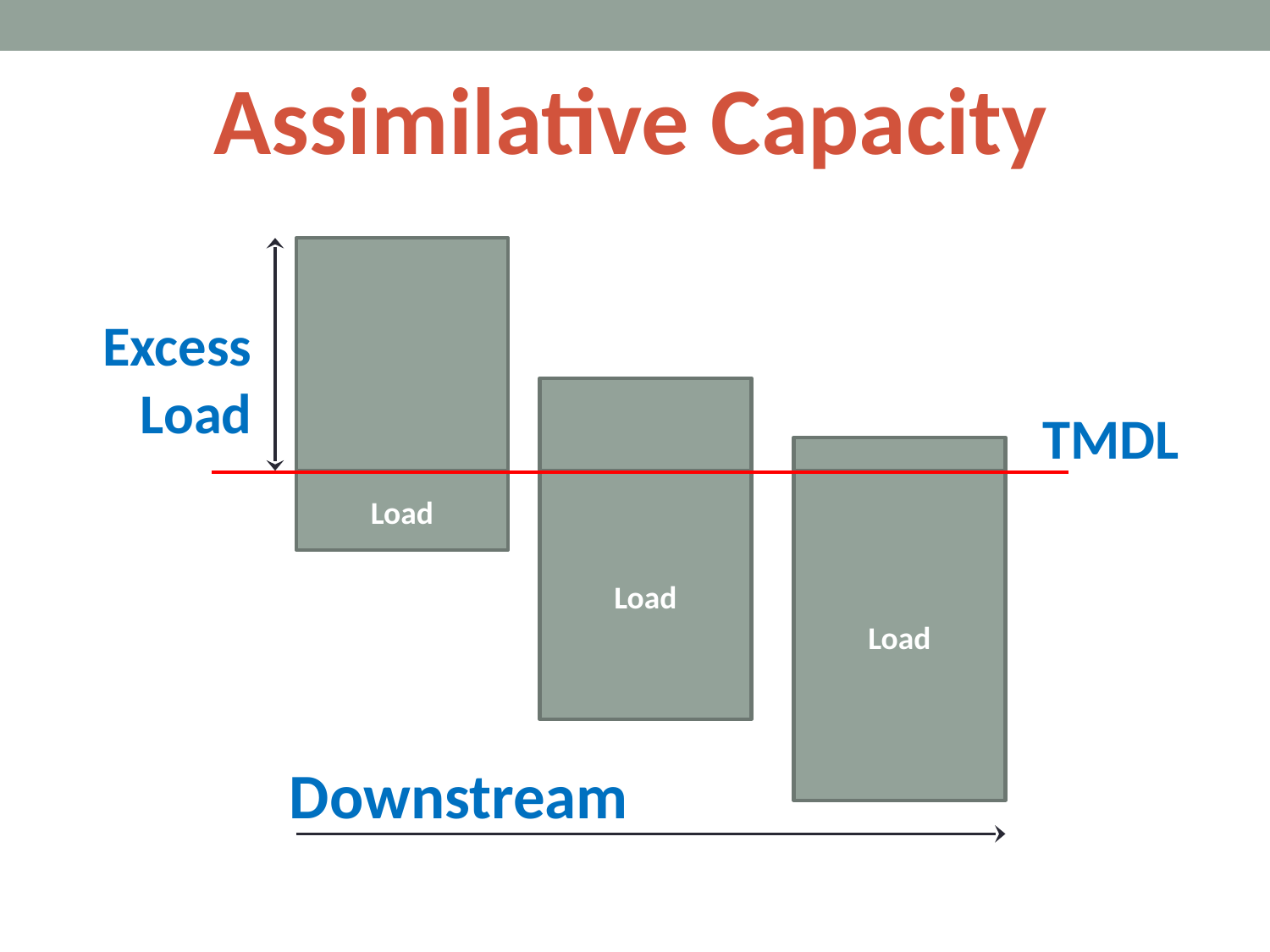

Assimilative Capacity

Excess Load

TMDL

Load
Load
Load
Downstream